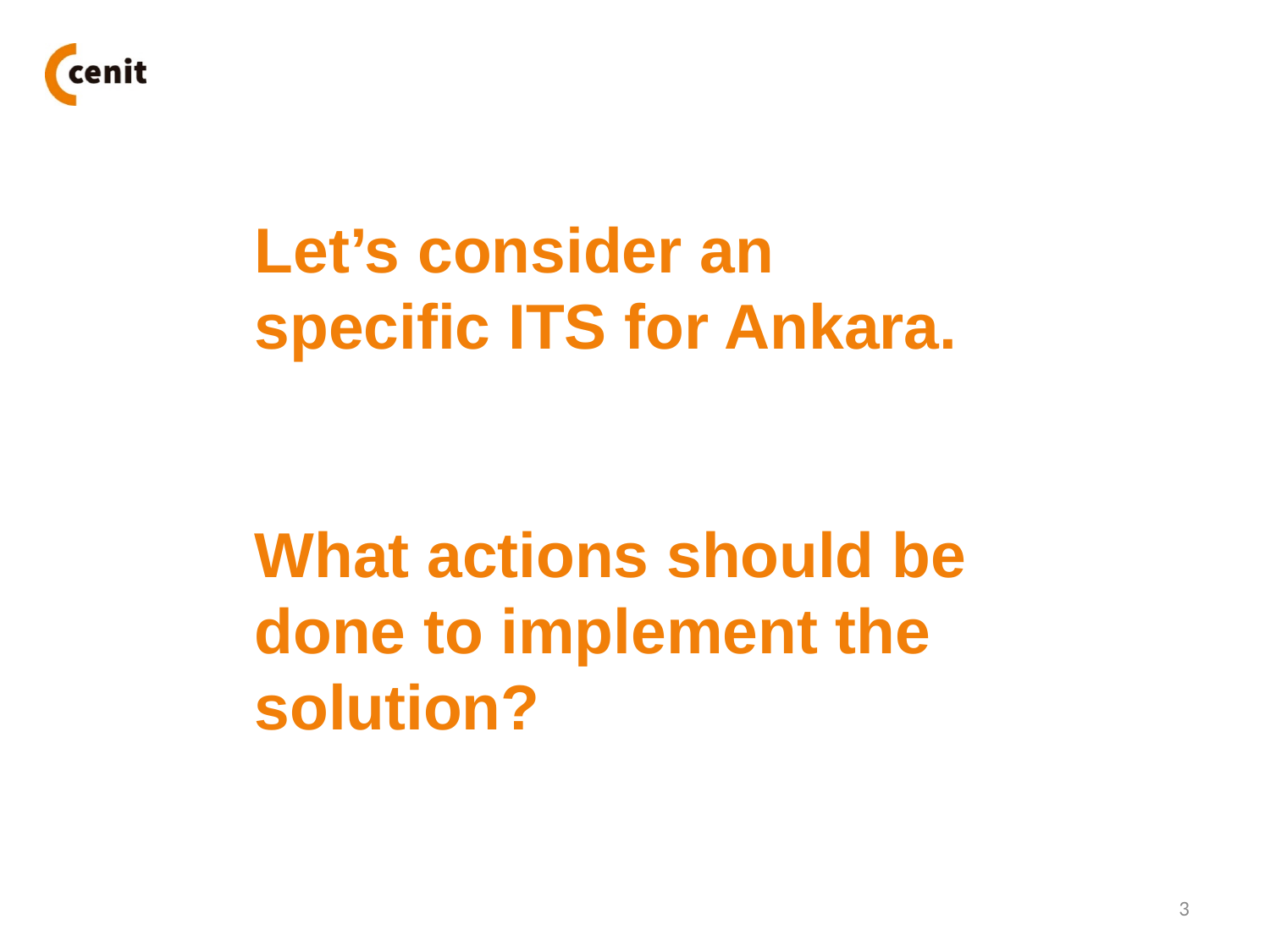

Let’s consider an specific ITS for Ankara.
What actions should be done to implement the solution?
3